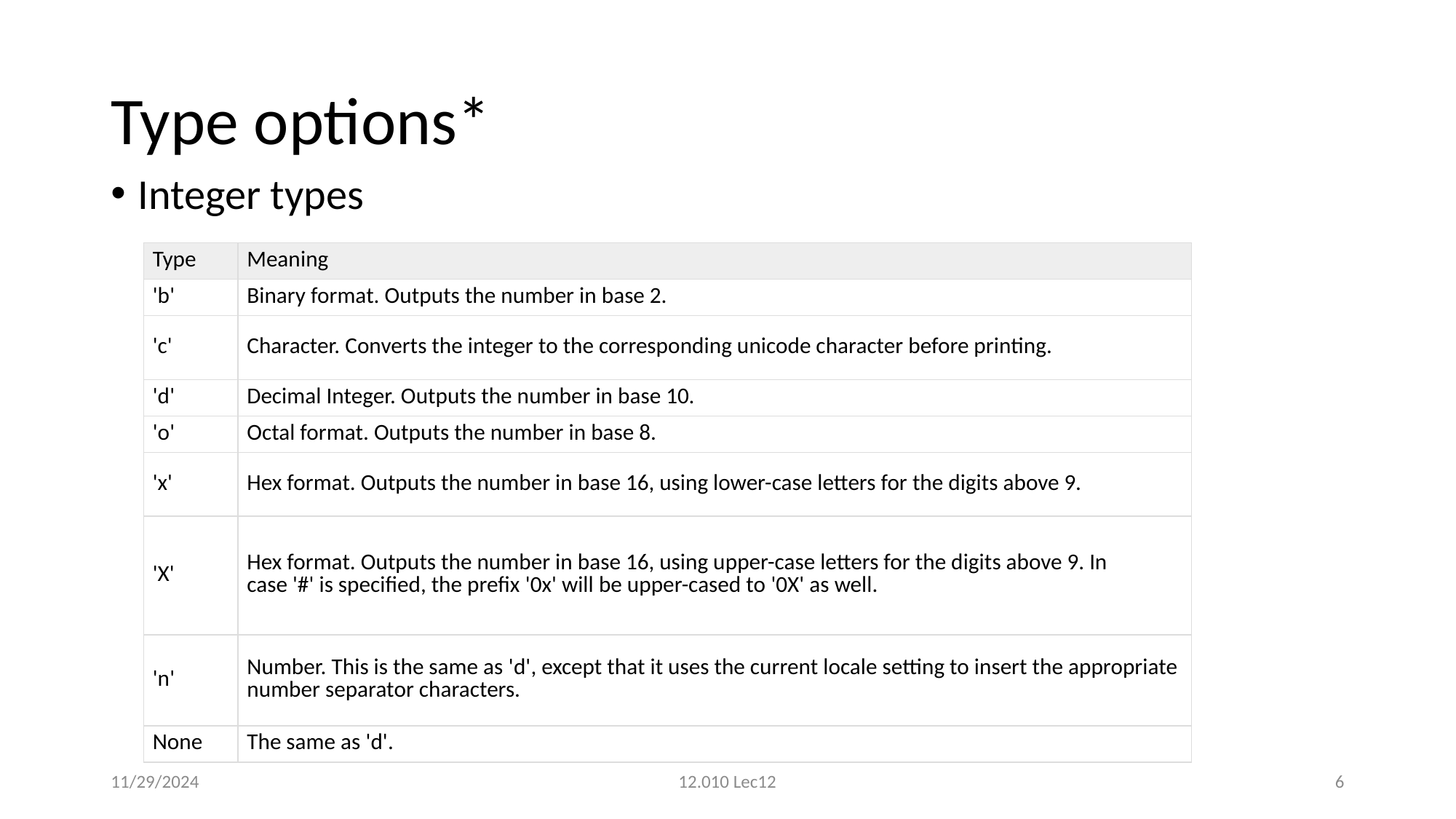

# Type options*
Integer types
| Type | Meaning |
| --- | --- |
| 'b' | Binary format. Outputs the number in base 2. |
| 'c' | Character. Converts the integer to the corresponding unicode character before printing. |
| 'd' | Decimal Integer. Outputs the number in base 10. |
| 'o' | Octal format. Outputs the number in base 8. |
| 'x' | Hex format. Outputs the number in base 16, using lower-case letters for the digits above 9. |
| 'X' | Hex format. Outputs the number in base 16, using upper-case letters for the digits above 9. In case '#' is specified, the prefix '0x' will be upper-cased to '0X' as well. |
| 'n' | Number. This is the same as 'd', except that it uses the current locale setting to insert the appropriate number separator characters. |
| None | The same as 'd'. |
11/29/2024
12.010 Lec12
6